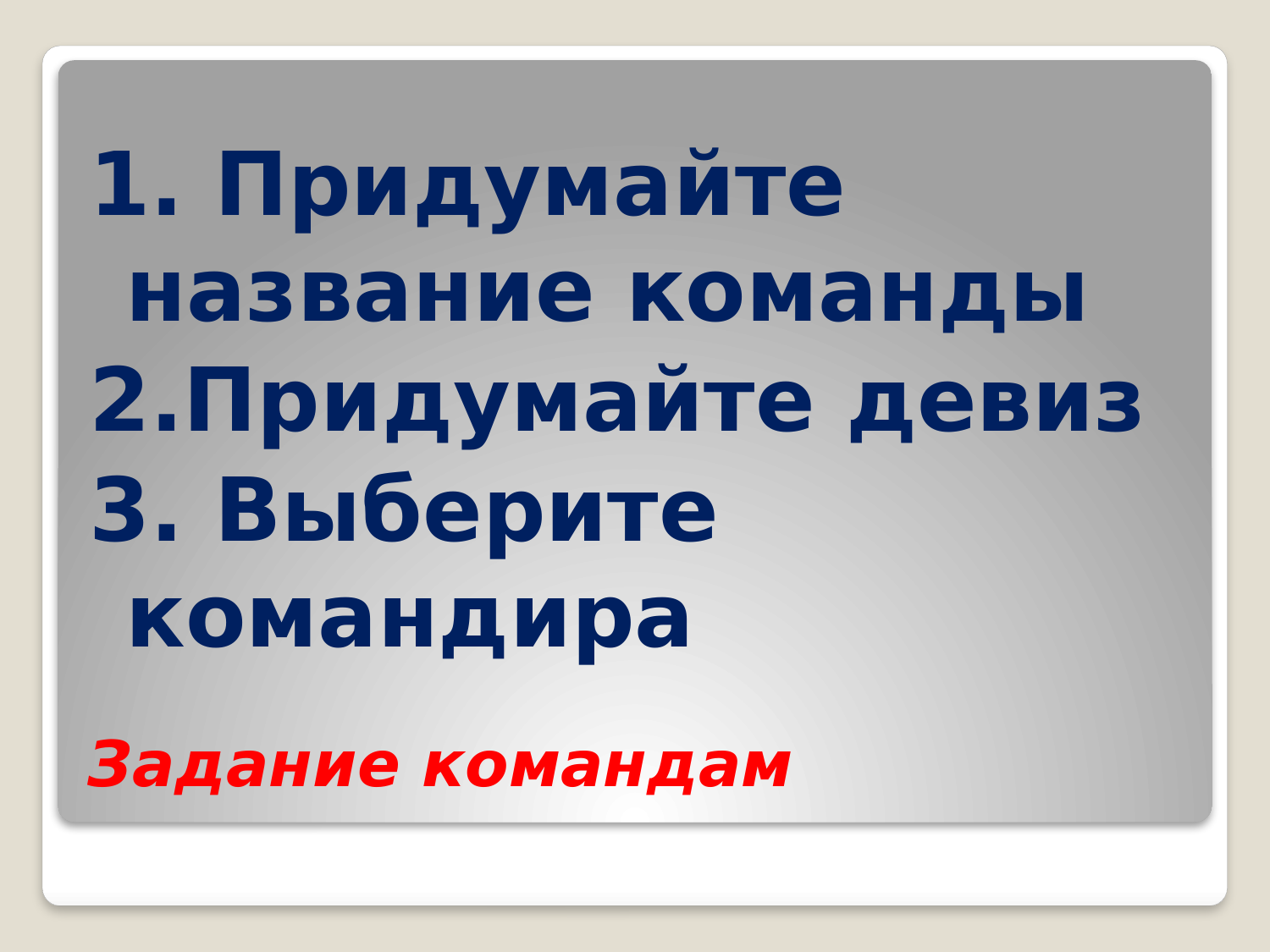

1. Придумайте название команды
2.Придумайте девиз
3. Выберите командира
# Задание командам